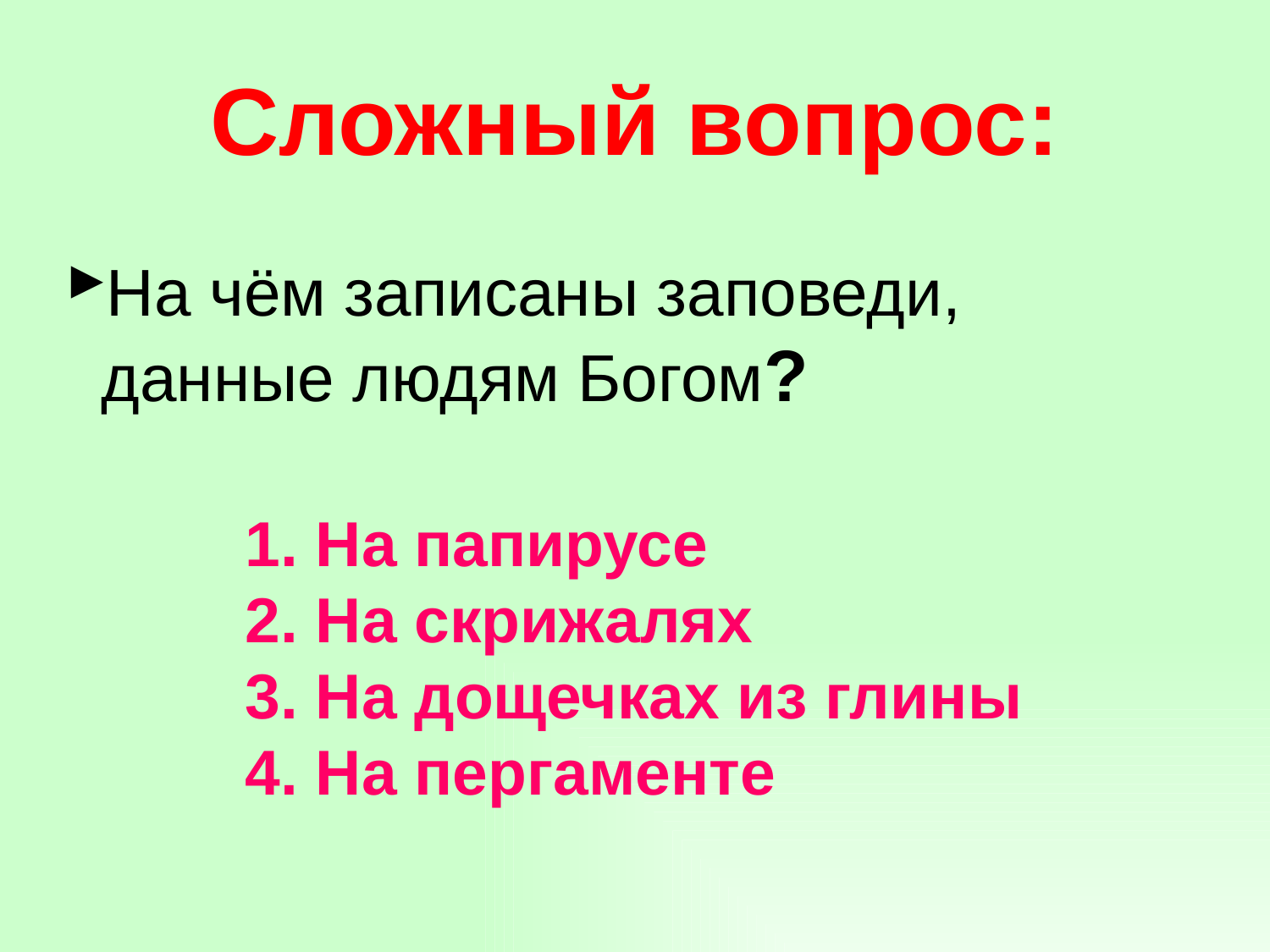

# Сложный вопрос:
На чём записаны заповеди, данные людям Богом?
1. На папирусе
2. На скрижалях
3. На дощечках из глины
4. На пергаменте